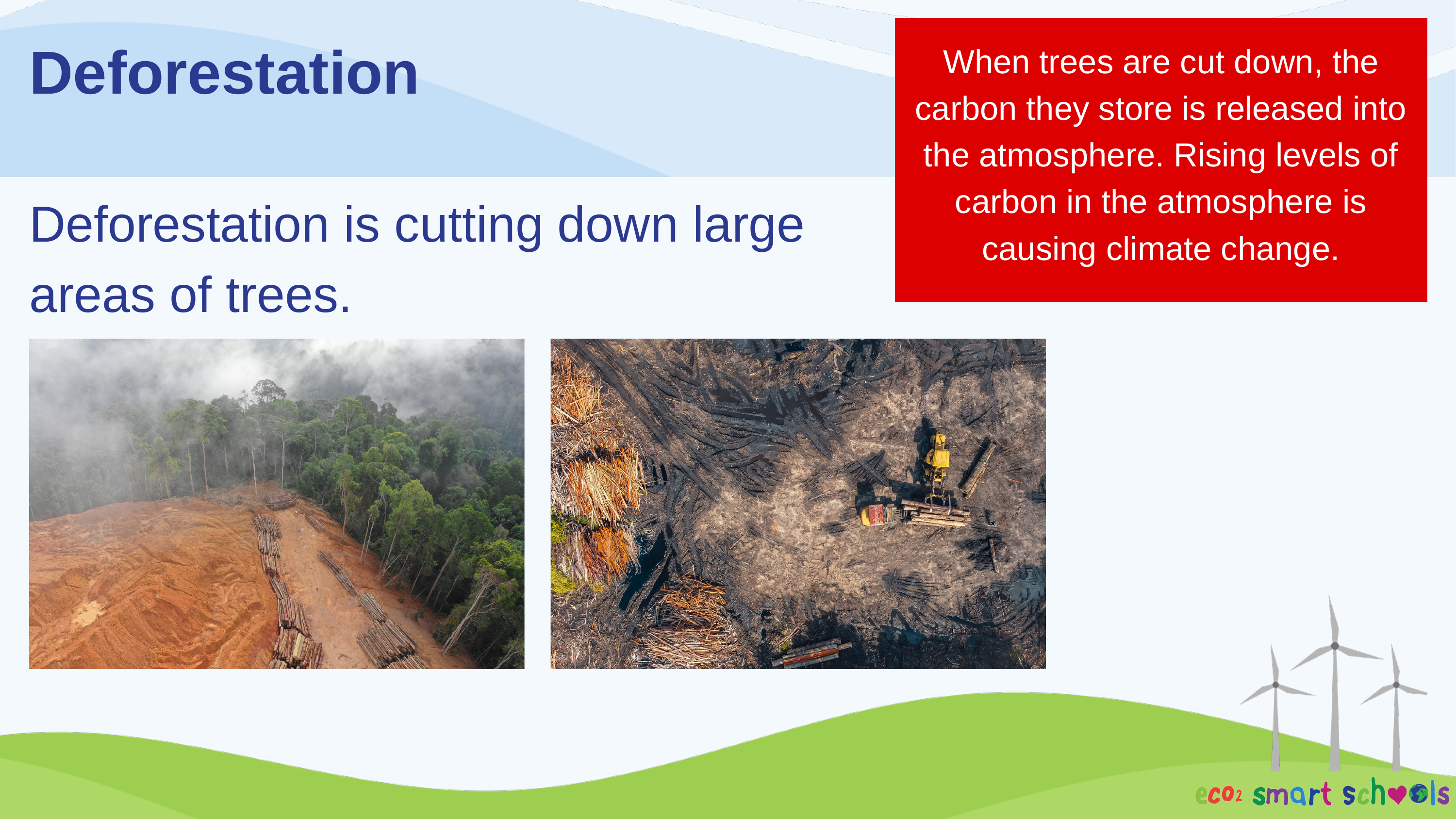

When trees are cut down, the carbon they store is released into the atmosphere. Rising levels of carbon in the atmosphere is causing climate change.
Deforestation
Deforestation is cutting down large areas of trees.